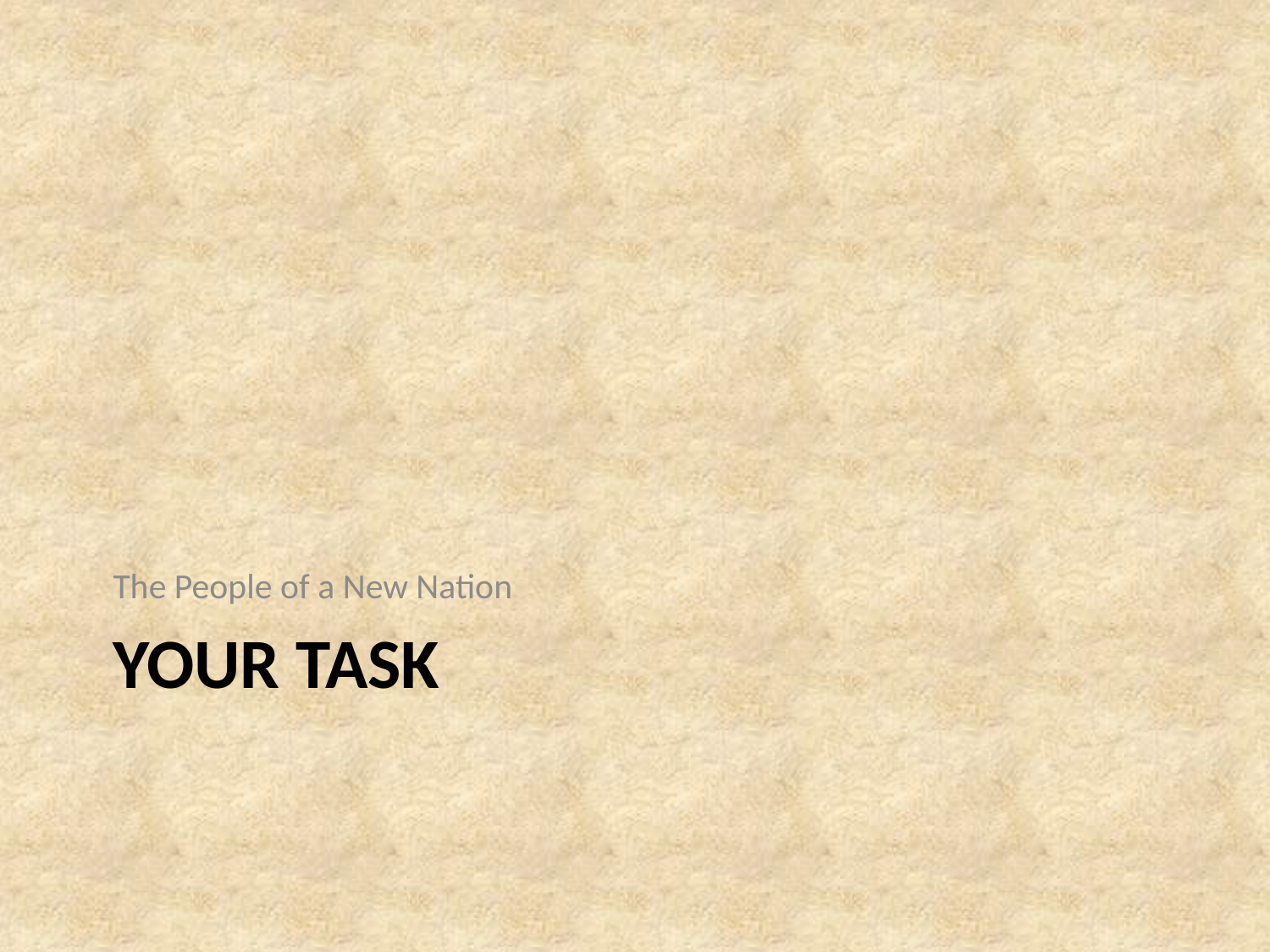

The People of a New Nation
# Your Task